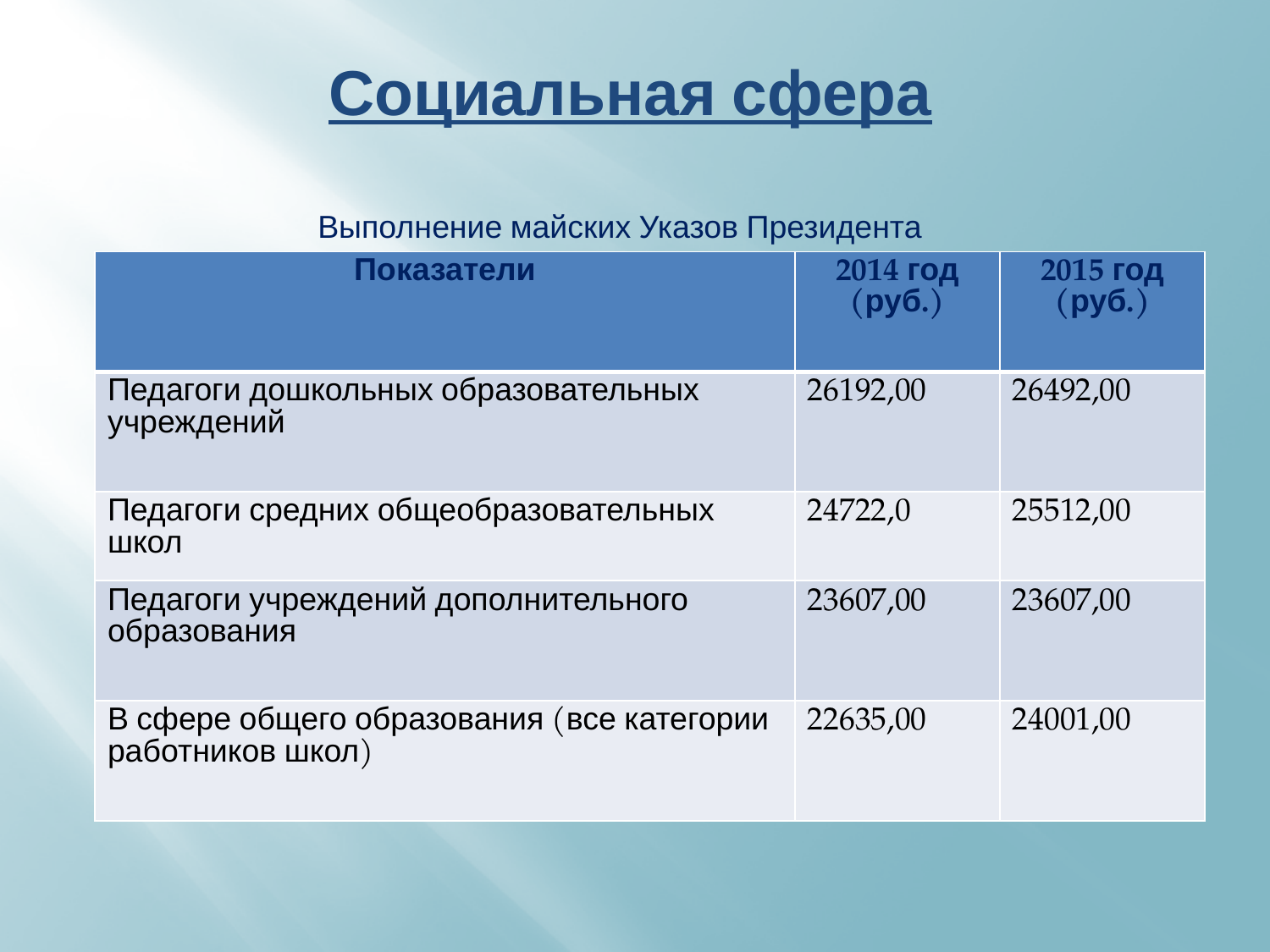

Социальная сфера
Выполнение майских Указов Президента
| Показатели | 2014 год (руб.) | 2015 год (руб.) |
| --- | --- | --- |
| Педагоги дошкольных образовательных учреждений | 26192,00 | 26492,00 |
| Педагоги средних общеобразовательных школ | 24722,0 | 25512,00 |
| Педагоги учреждений дополнительного образования | 23607,00 | 23607,00 |
| В сфере общего образования (все категории работников школ) | 22635,00 | 24001,00 |